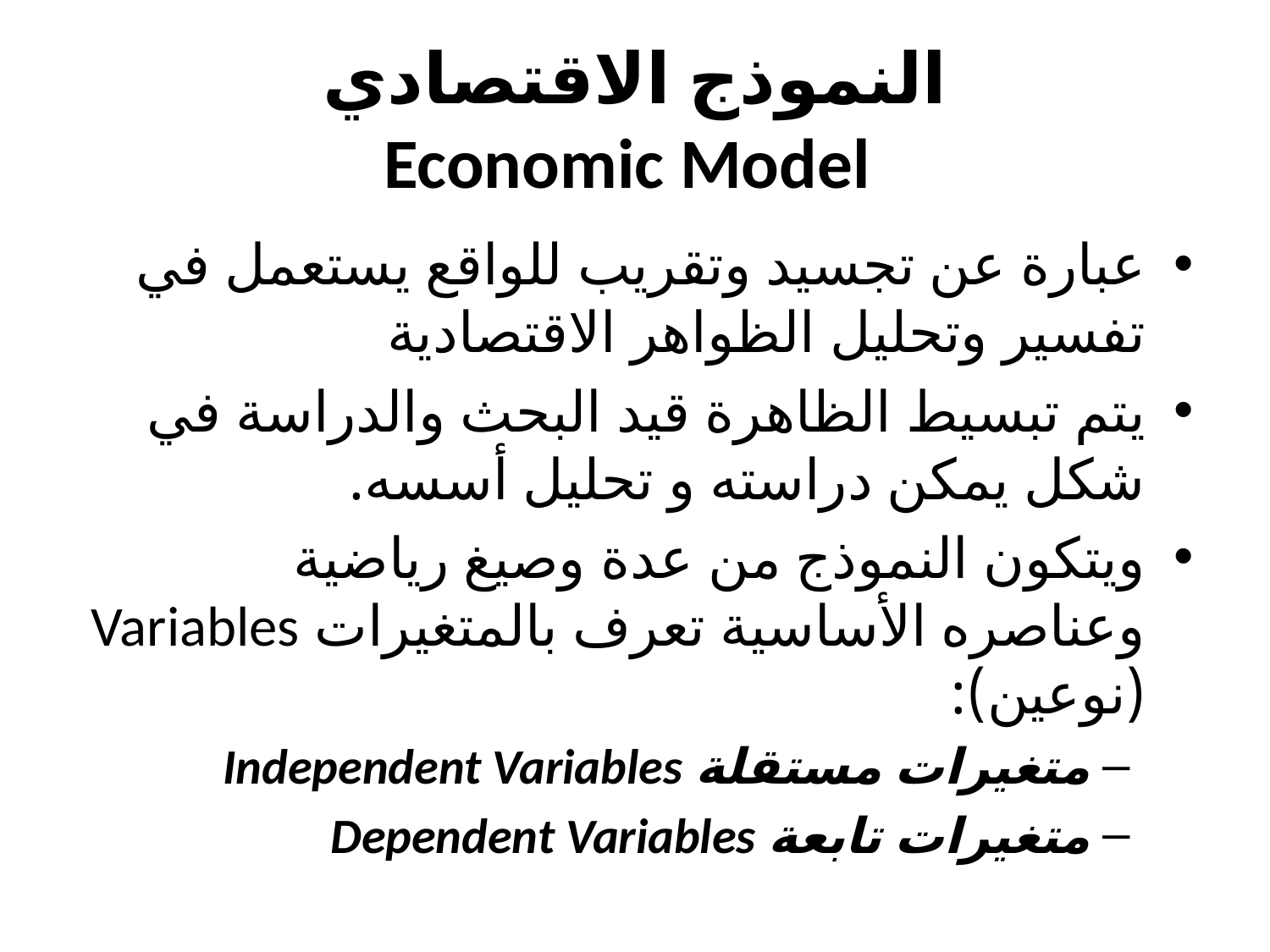

# النموذج الاقتصادي Economic Model
عبارة عن تجسيد وتقريب للواقع يستعمل في تفسير وتحليل الظواهر الاقتصادية
يتم تبسيط الظاهرة قيد البحث والدراسة في شكل يمكن دراسته و تحليل أسسه.
ويتكون النموذج من عدة وصيغ رياضية وعناصره الأساسية تعرف بالمتغيرات Variables (نوعين):
متغيرات مستقلة Independent Variables
متغيرات تابعة Dependent Variables